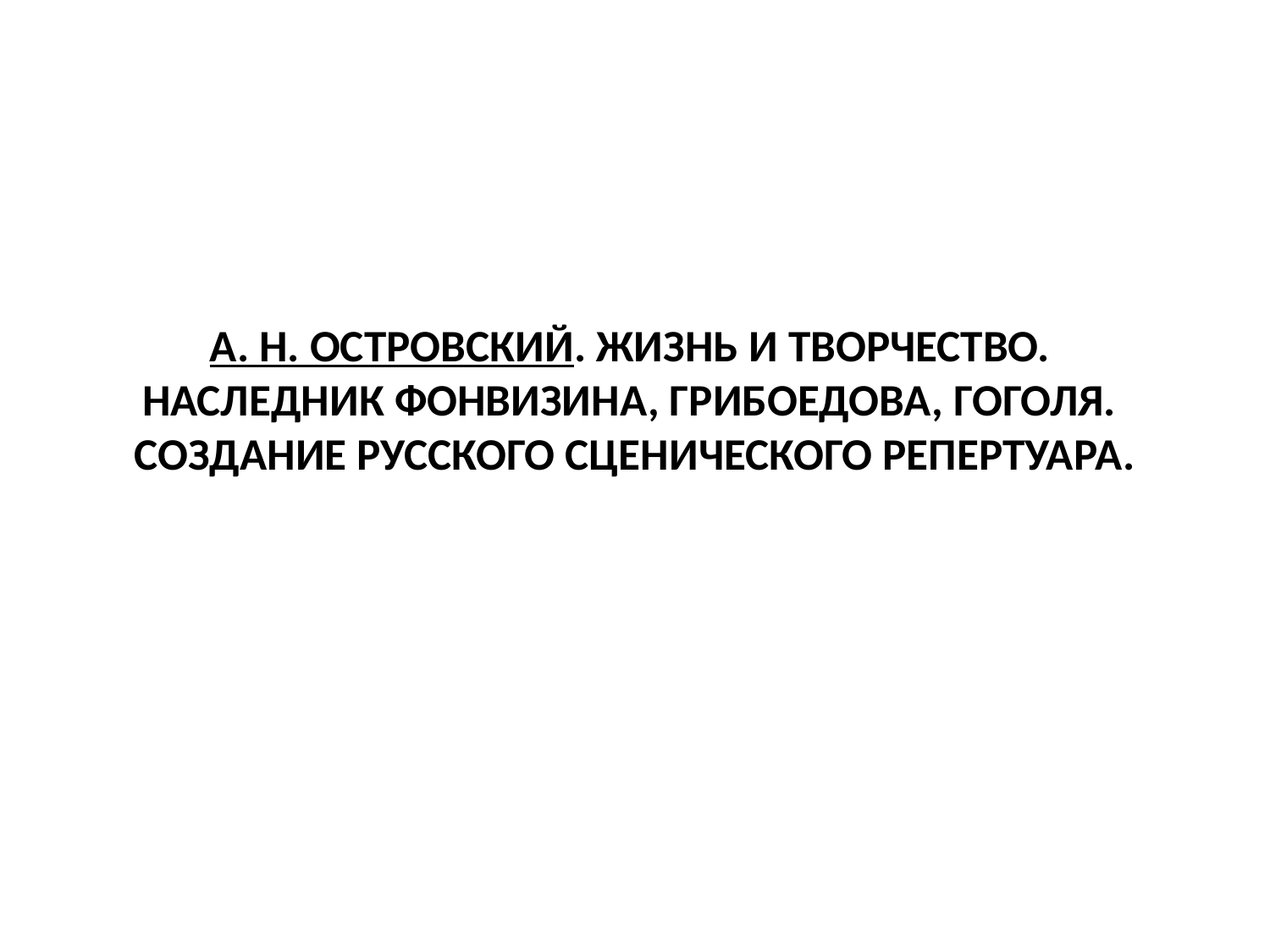

# А. Н. ОСТРОВСКИЙ. ЖИЗНЬ И ТВОРЧЕСТВО. НАСЛЕДНИК ФОНВИЗИНА, ГРИБОЕДОВА, ГОГОЛЯ. СОЗДАНИЕ РУССКОГО СЦЕНИЧЕСКОГО РЕПЕРТУАРА.